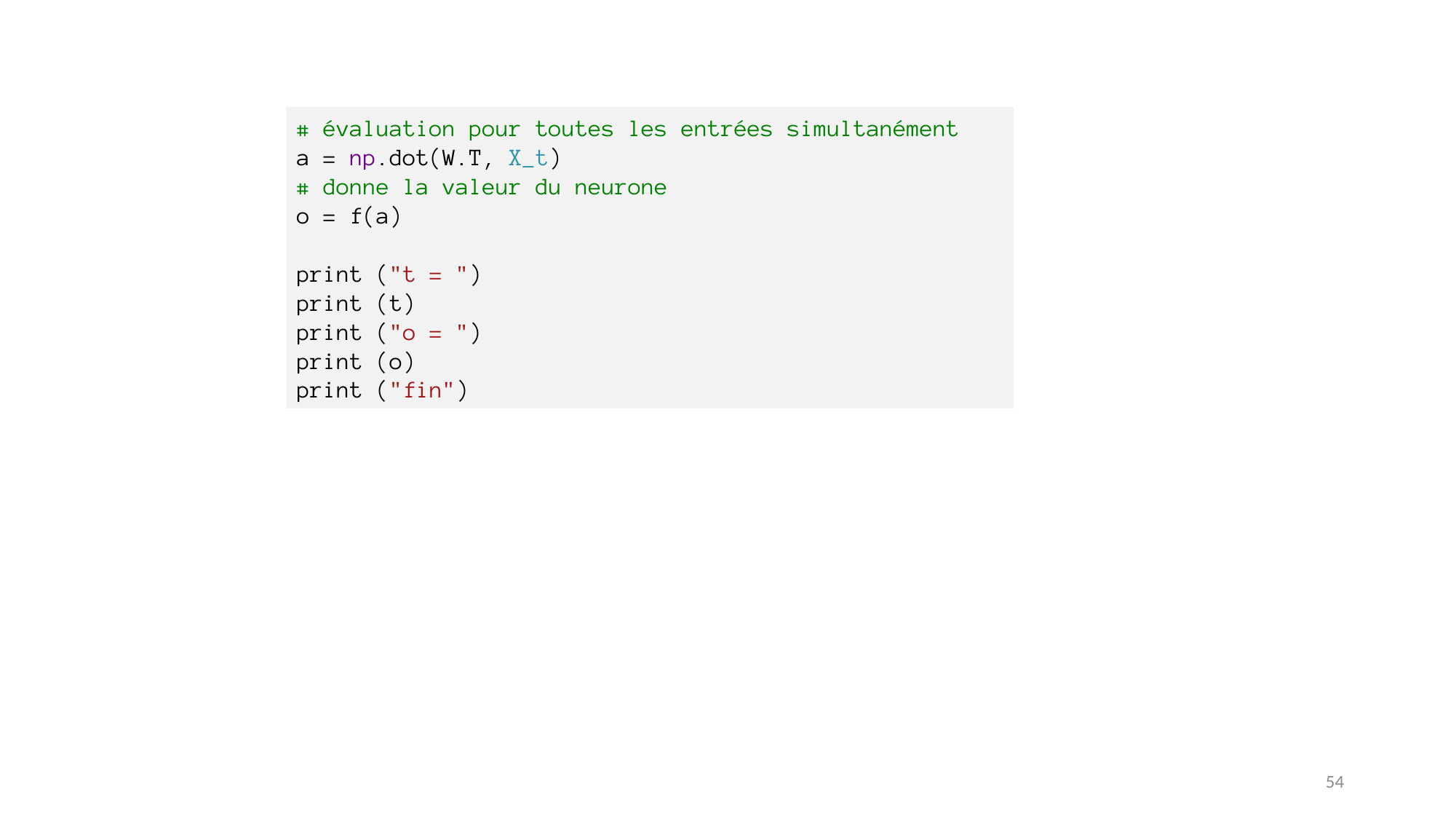

# évaluation pour toutes les entrées simultanément
a = np.dot(W.T, X_t)
# donne la valeur du neurone
o = f(a)

print ("t = ")
print (t)
print ("o = ")
print (o)
print ("fin")
54